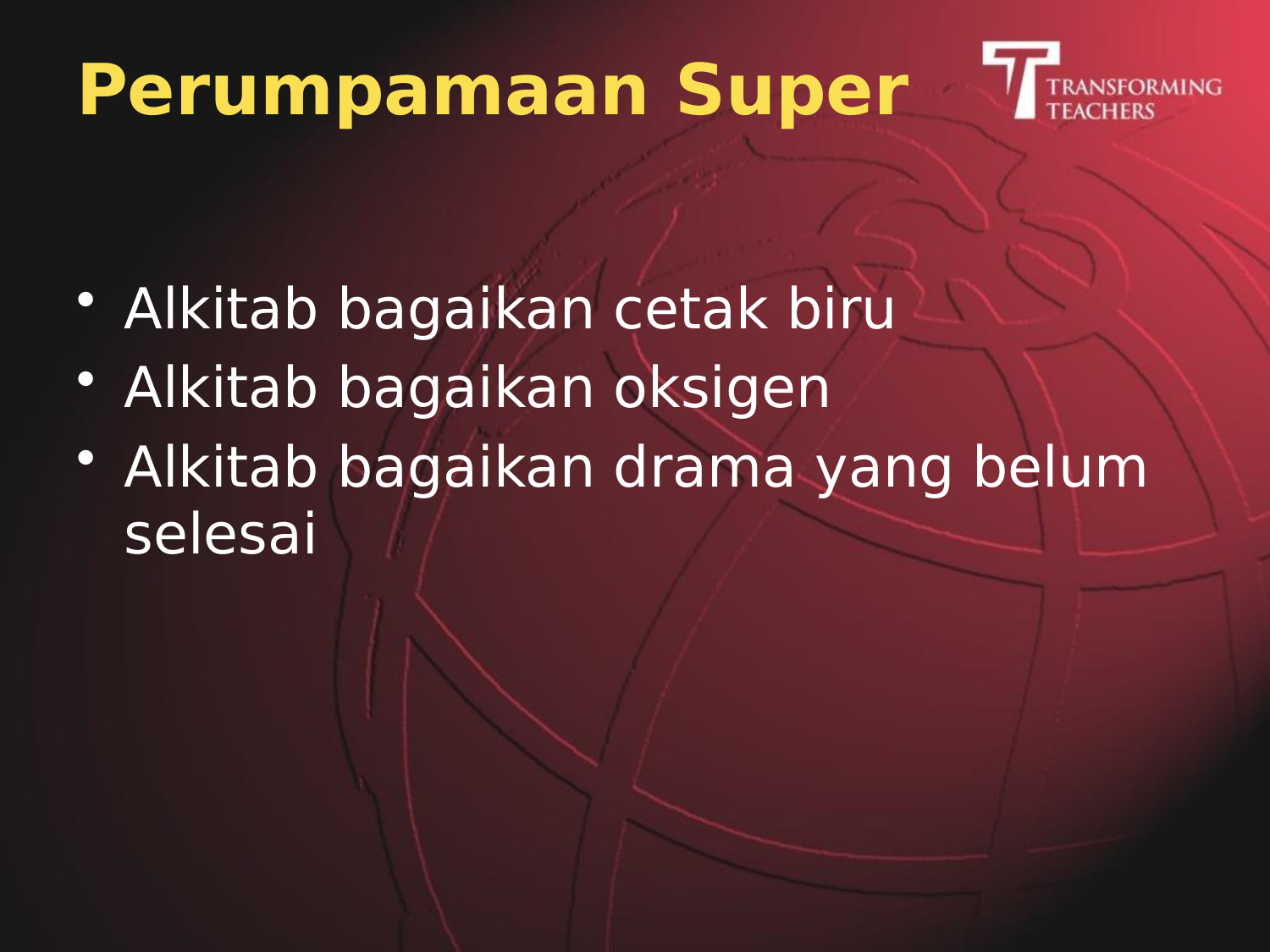

# Perumpamaan Super
Alkitab bagaikan cetak biru
Alkitab bagaikan oksigen
Alkitab bagaikan drama yang belum selesai